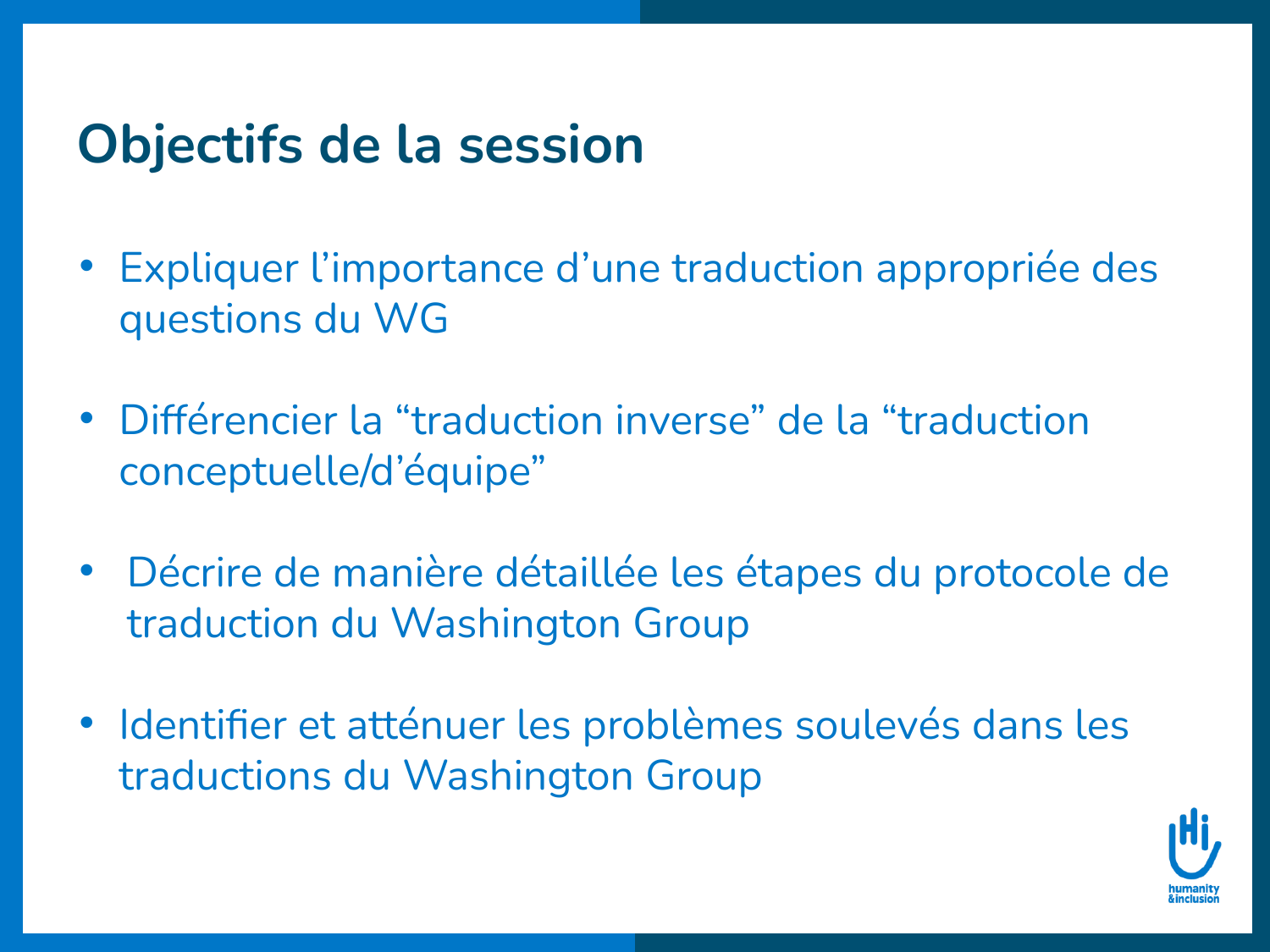

# Objectifs de la session
Expliquer l’importance d’une traduction appropriée des questions du WG

Différencier la “traduction inverse” de la “traduction conceptuelle/d’équipe”

Décrire de manière détaillée les étapes du protocole de traduction du Washington Group

Identifier et atténuer les problèmes soulevés dans les traductions du Washington Group